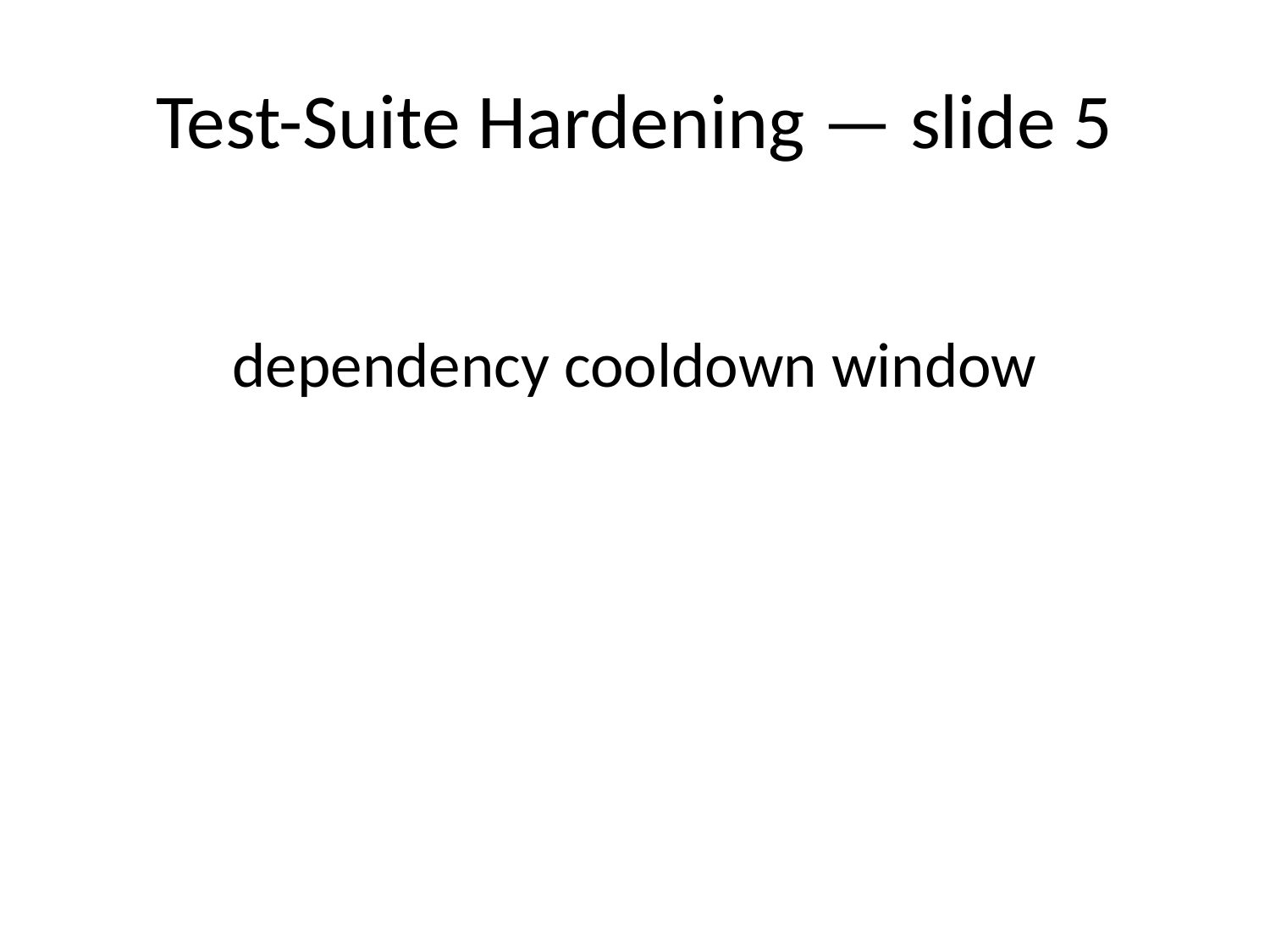

# Test-Suite Hardening — slide 5
dependency cooldown window